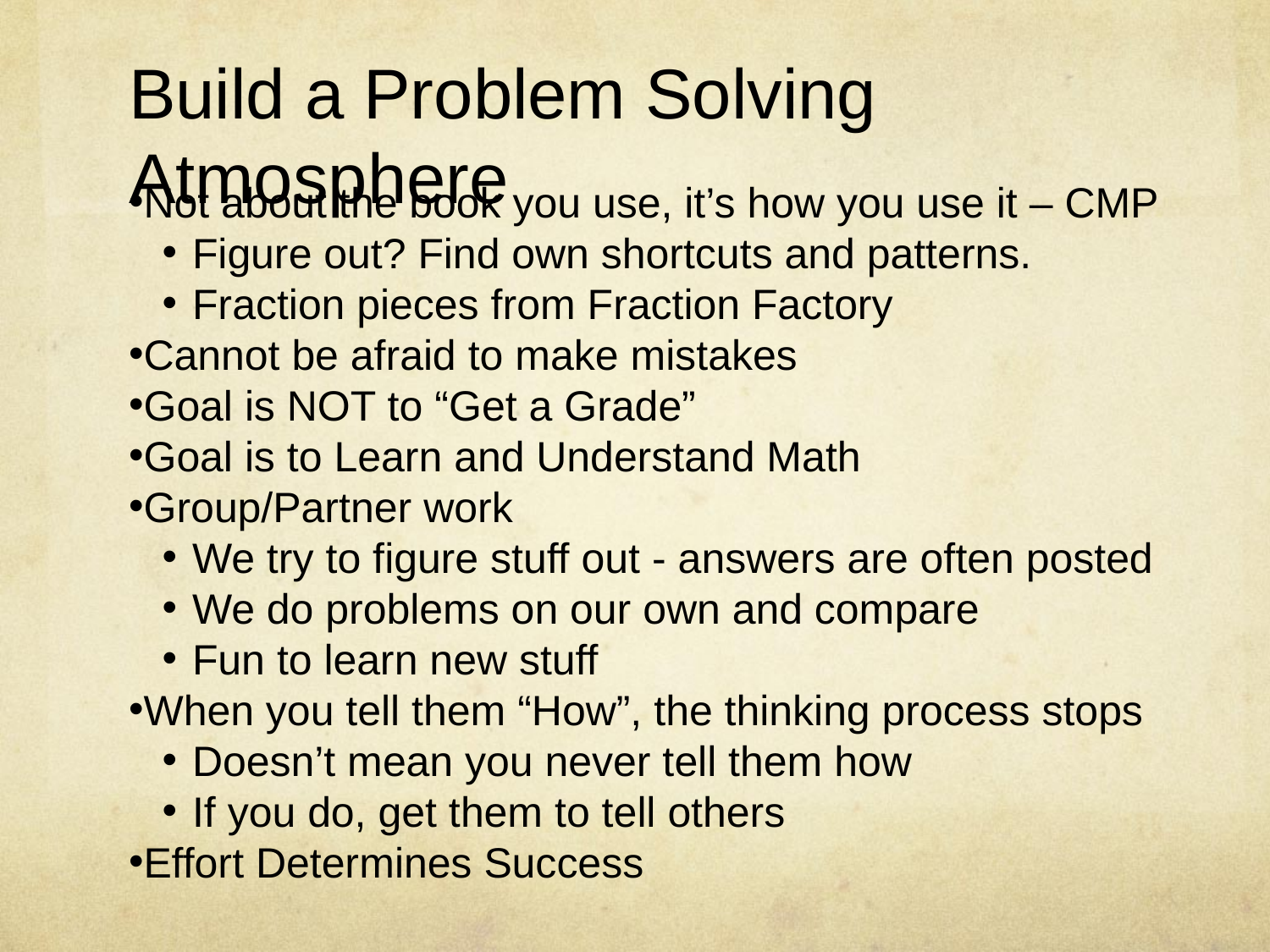

Build a Problem Solving Atmosphere

Not about the book you use, it’s how you use it – CMP
Figure out? Find own shortcuts and patterns.
Fraction pieces from Fraction Factory
Cannot be afraid to make mistakes
Goal is NOT to “Get a Grade”
Goal is to Learn and Understand Math
Group/Partner work
We try to figure stuff out - answers are often posted
We do problems on our own and compare
Fun to learn new stuff
When you tell them “How”, the thinking process stops
Doesn’t mean you never tell them how
If you do, get them to tell others
Effort Determines Success